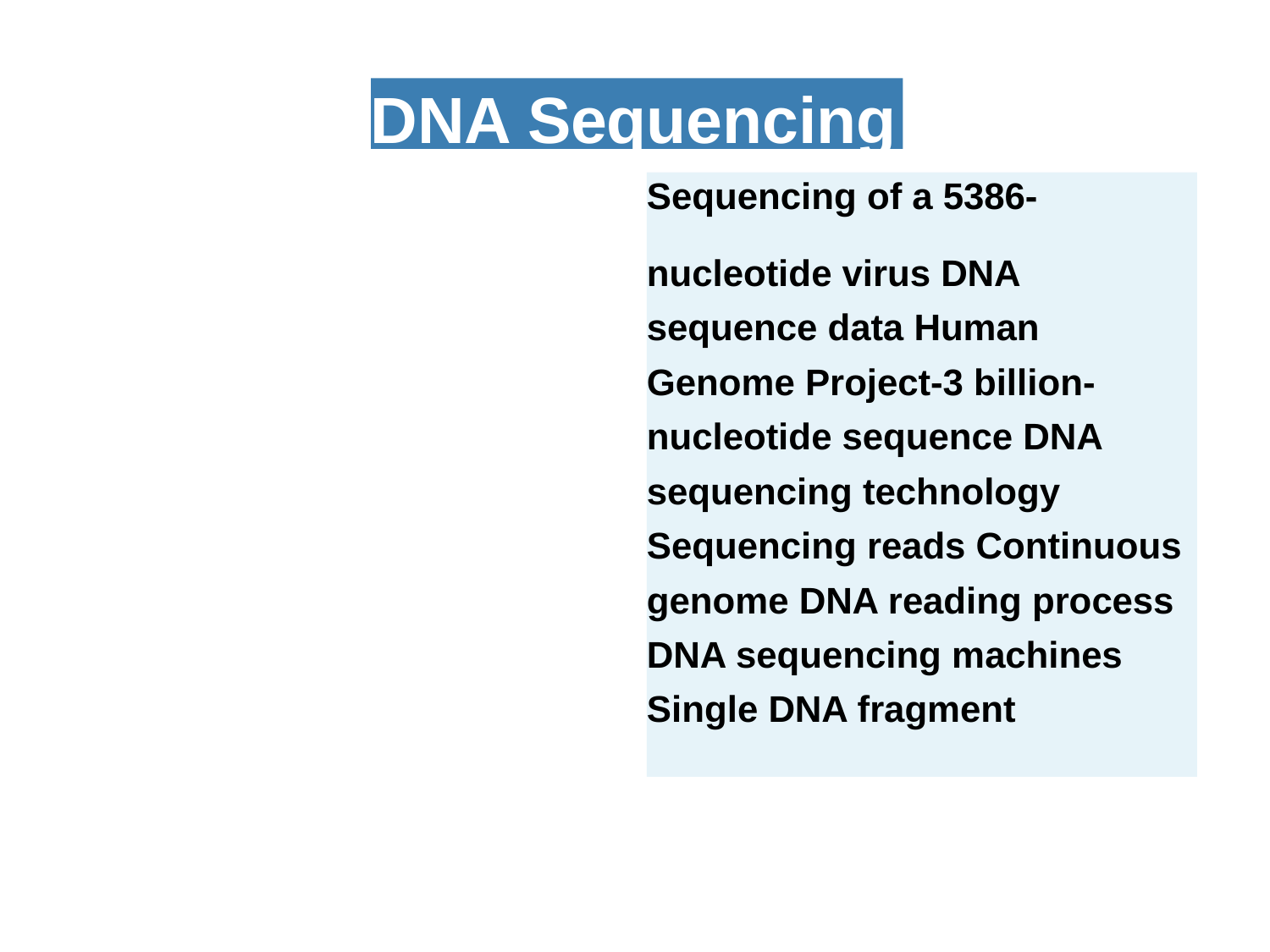

DNA Sequencing
Sequencing of a 5386-
nucleotide virus DNA sequence data Human Genome Project-3 billion-nucleotide sequence DNA sequencing technology Sequencing reads Continuous genome DNA reading process DNA sequencing machines Single DNA fragment